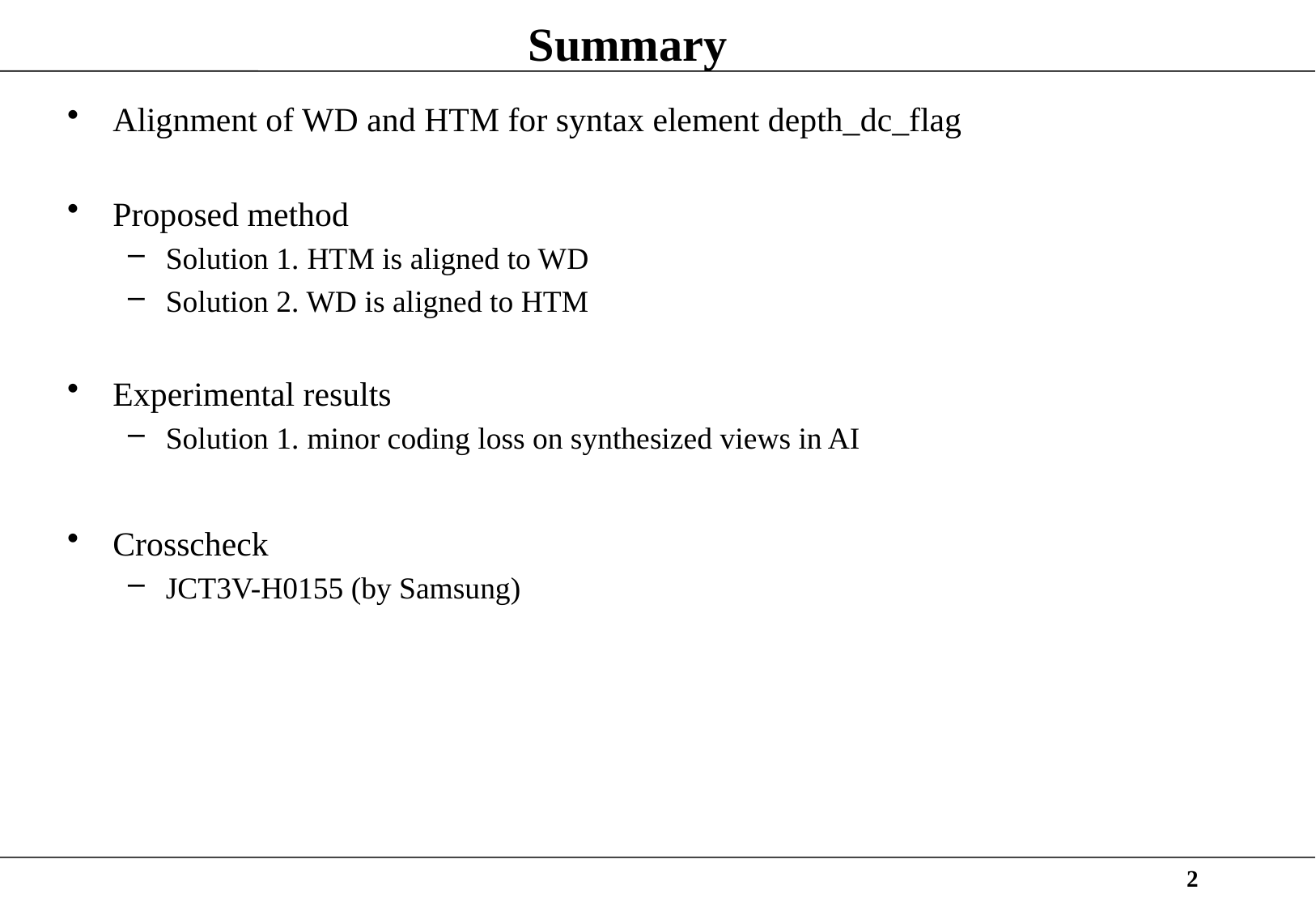

# Summary
Alignment of WD and HTM for syntax element depth_dc_flag

Proposed method
Solution 1. HTM is aligned to WD
Solution 2. WD is aligned to HTM

Experimental results
Solution 1. minor coding loss on synthesized views in AI

Crosscheck
JCT3V-H0155 (by Samsung)

2